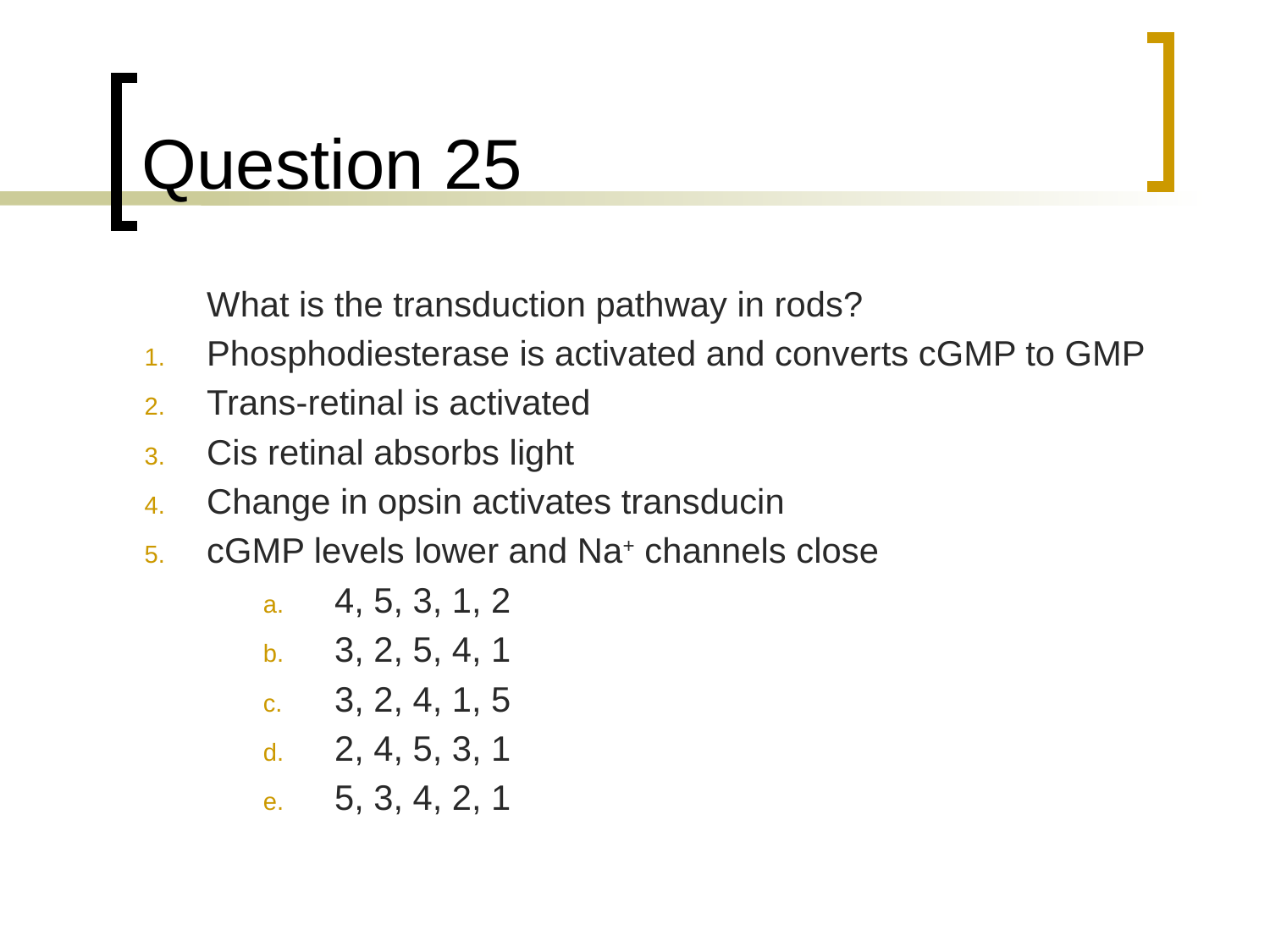

# Question 25
	What is the transduction pathway in rods?
Phosphodiesterase is activated and converts cGMP to GMP
Trans-retinal is activated
Cis retinal absorbs light
Change in opsin activates transducin
cGMP levels lower and Na+ channels close
4, 5, 3, 1, 2
3, 2, 5, 4, 1
3, 2, 4, 1, 5
2, 4, 5, 3, 1
5, 3, 4, 2, 1